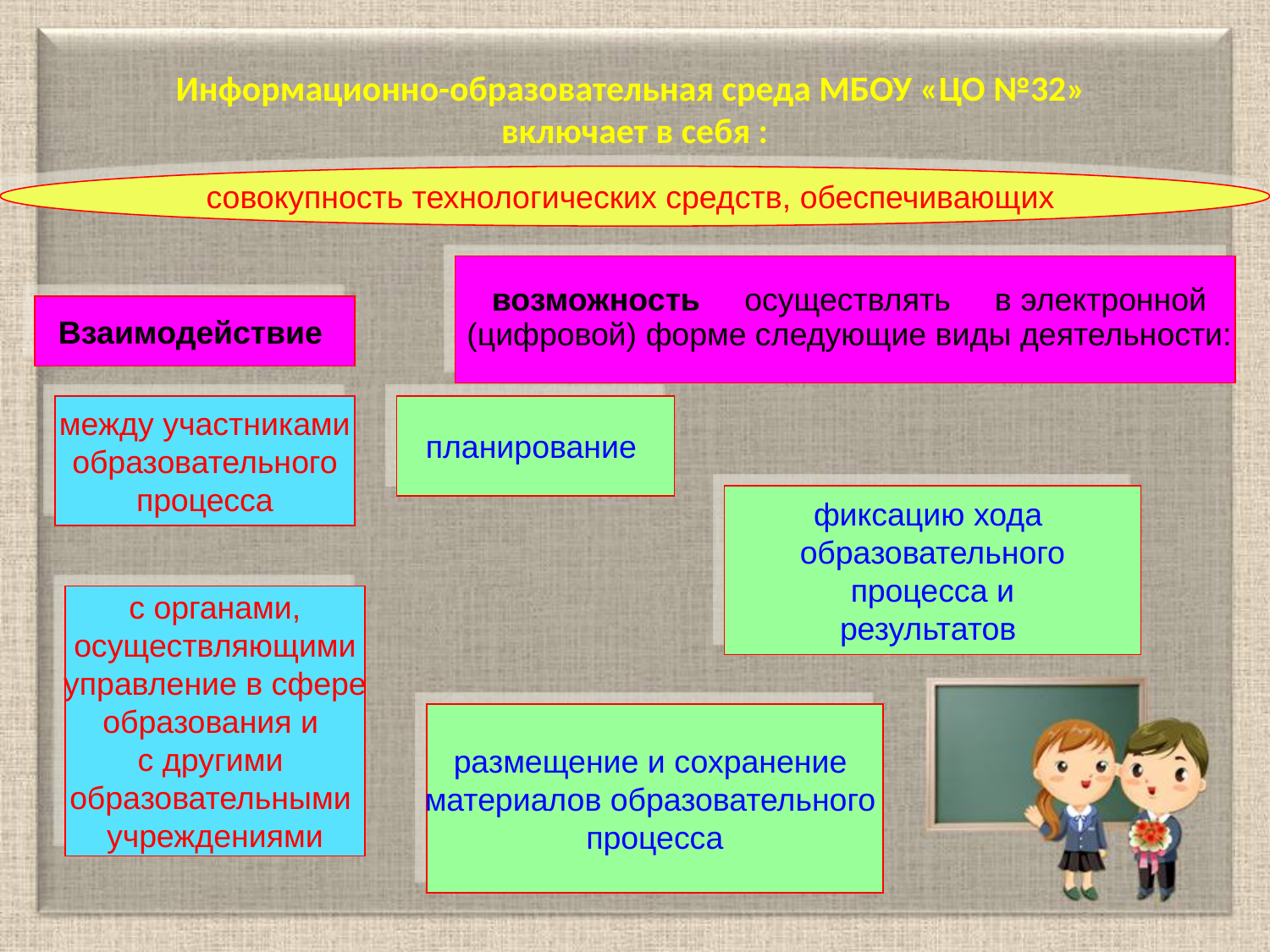

# Информационно-образовательная среда МБОУ «ЦО №32» включает в себя :
совокупность технологических средств, обеспечивающих
 возможность     осуществлять     в электронной
 (цифровой) форме следующие виды деятельности:
Взаимодействие
между участниками
 образовательного
процесса
планирование
фиксацию хода
образовательного
 процесса и
результатов
 с органами,
осуществляющими
 управление в сфере
образования и
с другими
образовательными
учреждениями
размещение и сохранение
материалов образовательного
процесса